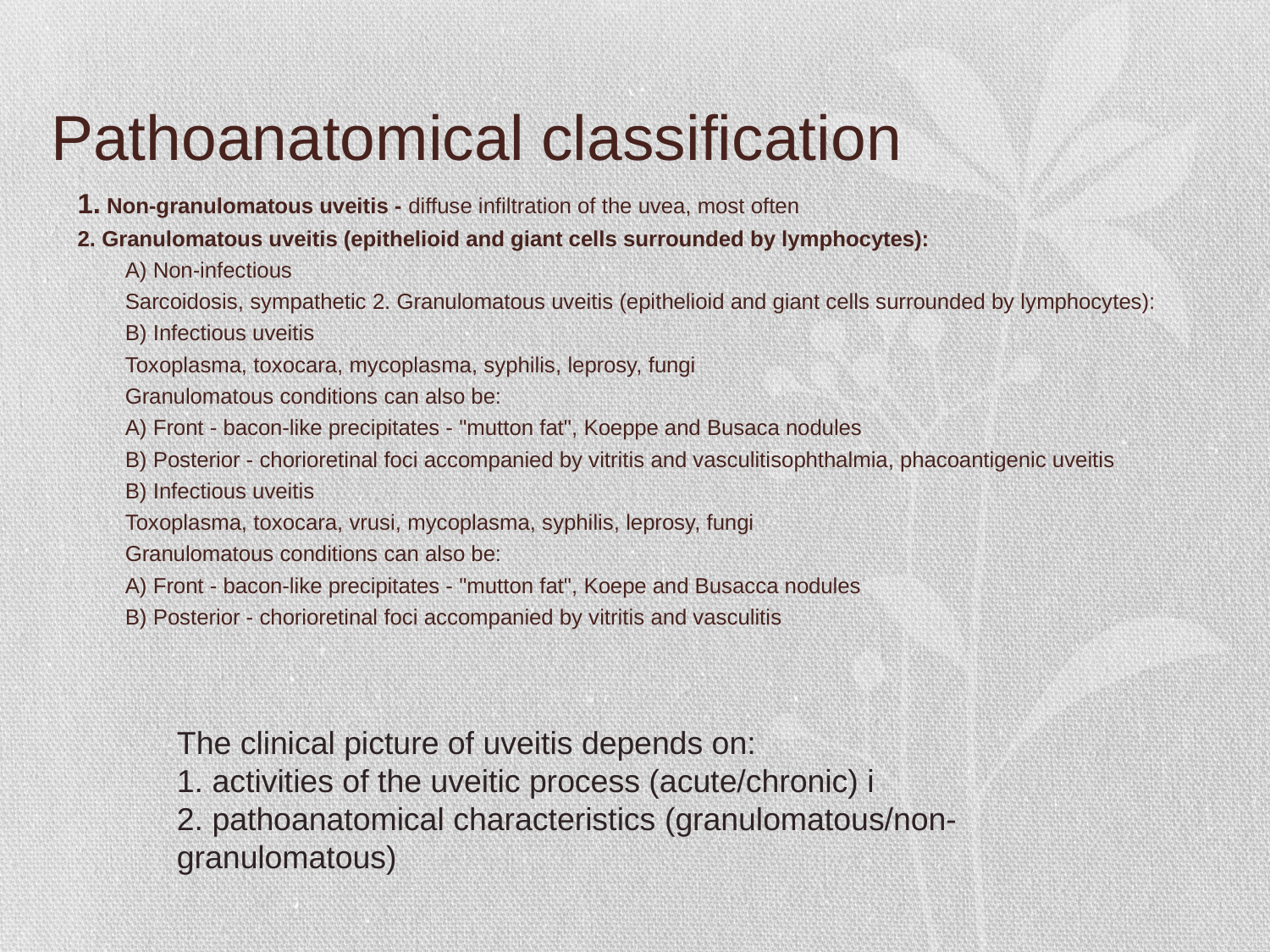

# Pathoanatomical classification
1. Non-granulomatous uveitis - diffuse infiltration of the uvea, most often
2. Granulomatous uveitis (epithelioid and giant cells surrounded by lymphocytes):
A) Non-infectious
Sarcoidosis, sympathetic 2. Granulomatous uveitis (epithelioid and giant cells surrounded by lymphocytes):
B) Infectious uveitis
Toxoplasma, toxocara, mycoplasma, syphilis, leprosy, fungi
Granulomatous conditions can also be:
A) Front - bacon-like precipitates - "mutton fat", Koeppe and Busaca nodules
B) Posterior - chorioretinal foci accompanied by vitritis and vasculitisophthalmia, phacoantigenic uveitis
B) Infectious uveitis
Toxoplasma, toxocara, vrusi, mycoplasma, syphilis, leprosy, fungi
Granulomatous conditions can also be:
A) Front - bacon-like precipitates - "mutton fat", Koepe and Busacca nodules
B) Posterior - chorioretinal foci accompanied by vitritis and vasculitis

The clinical picture of uveitis depends on:
1. activities of the uveitic process (acute/chronic) i
2. pathoanatomical characteristics (granulomatous/non-granulomatous)